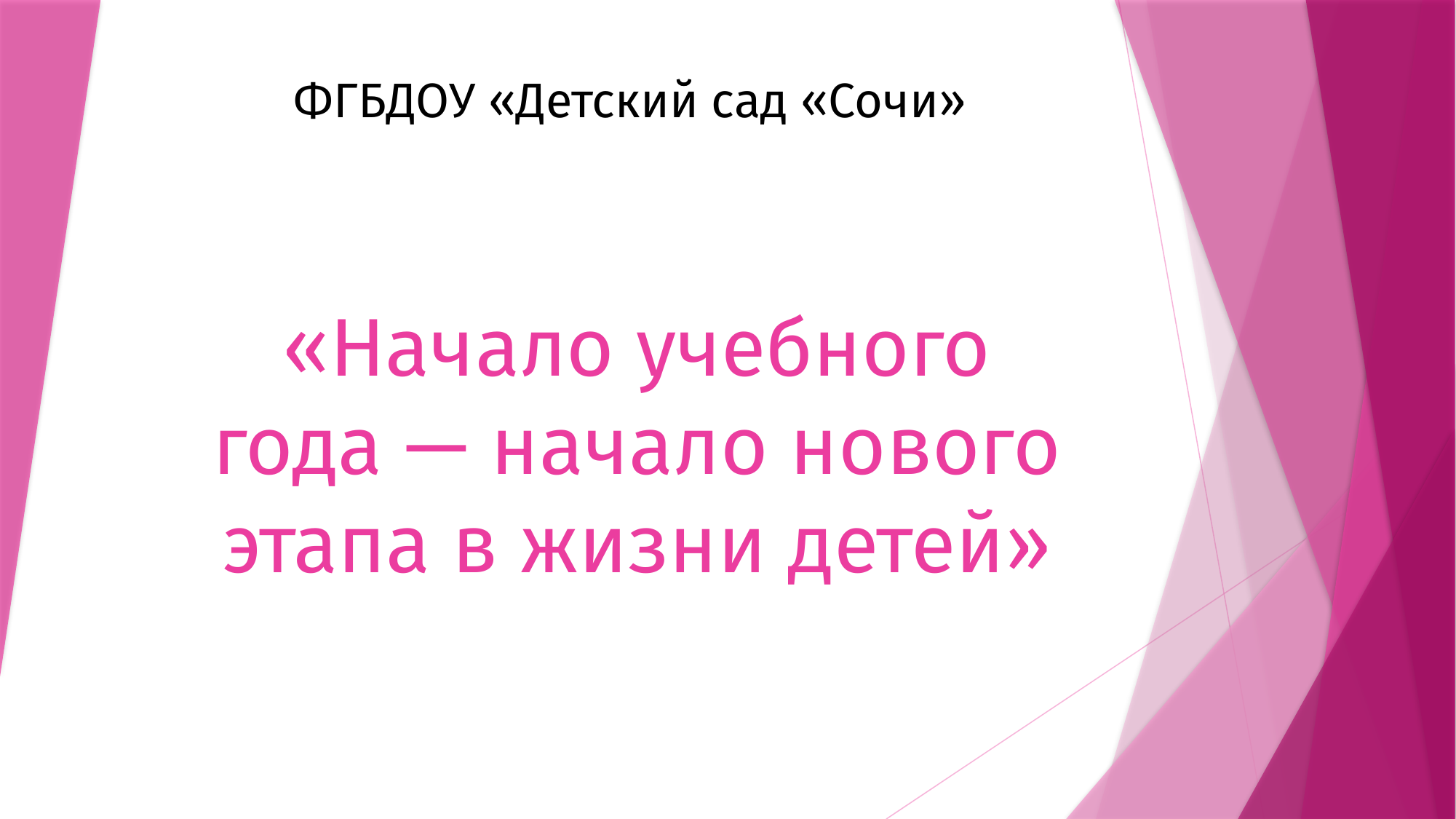

ФГБДОУ «Детский̆ сад «Сочи»

# «Начало учебного года — начало нового этапа в жизни детей»